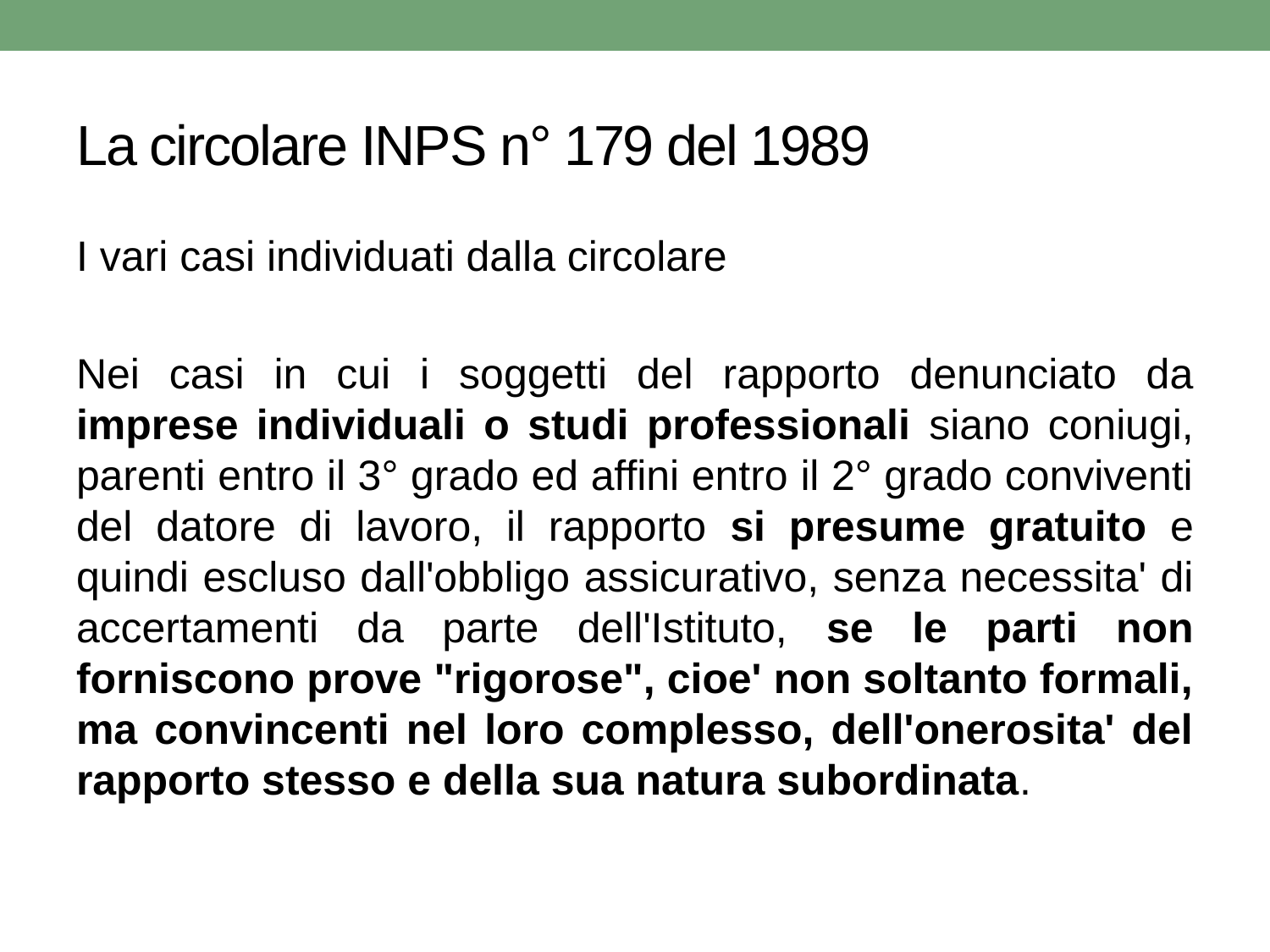

# La circolare INPS n° 179 del 1989
I vari casi individuati dalla circolare

Nei casi in cui i soggetti del rapporto denunciato da imprese individuali o studi professionali siano coniugi, parenti entro il 3° grado ed affini entro il 2° grado conviventi del datore di lavoro, il rapporto si presume gratuito e quindi escluso dall'obbligo assicurativo, senza necessita' di accertamenti da parte dell'Istituto, se le parti non forniscono prove "rigorose", cioe' non soltanto formali, ma convincenti nel loro complesso, dell'onerosita' del rapporto stesso e della sua natura subordinata.